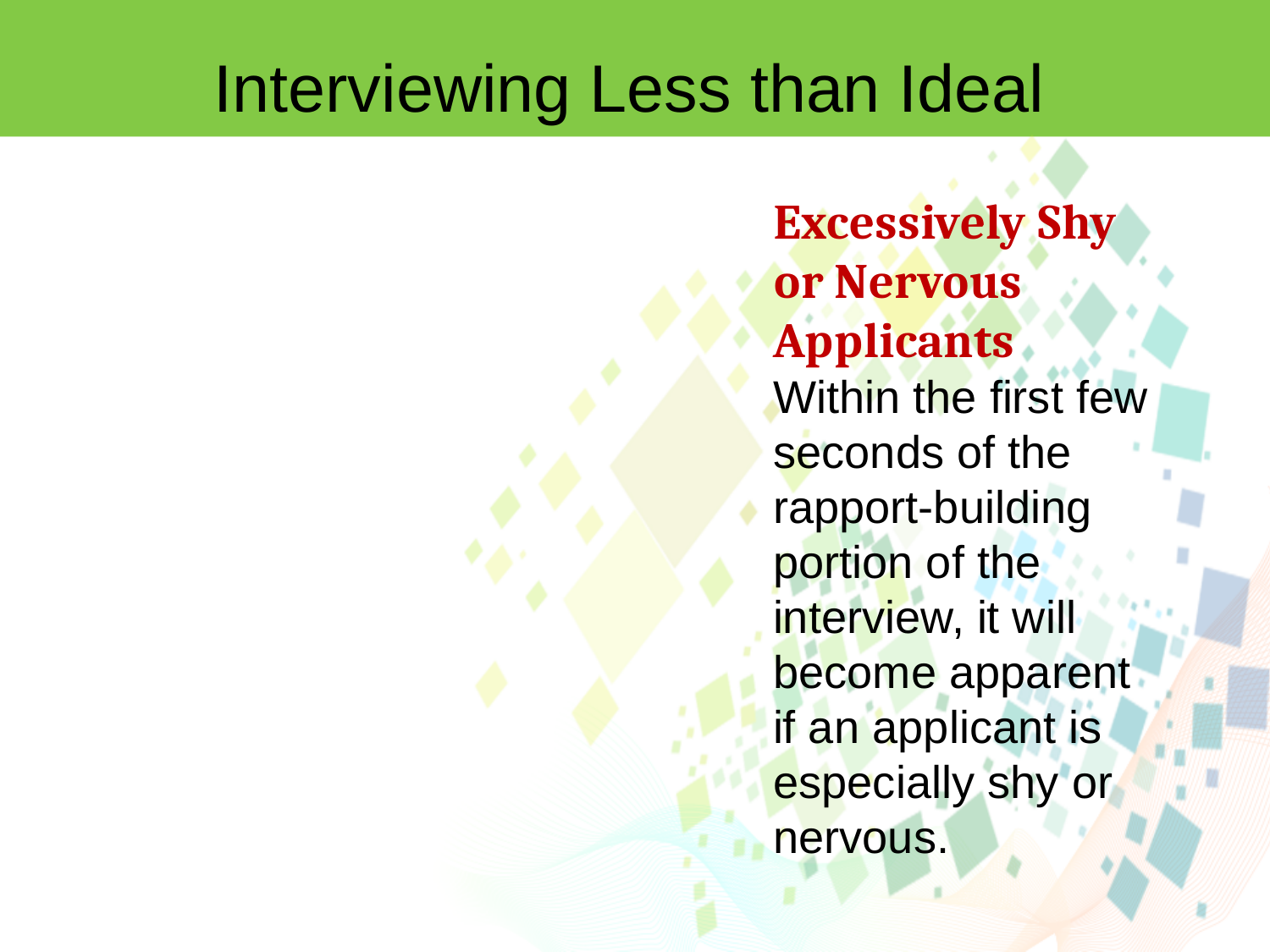

Interviewing Less than Ideal
Excessively Shy or Nervous Applicants
Within the first few seconds of the rapport-building portion of the interview, it will
become apparent if an applicant is especially shy or nervous.